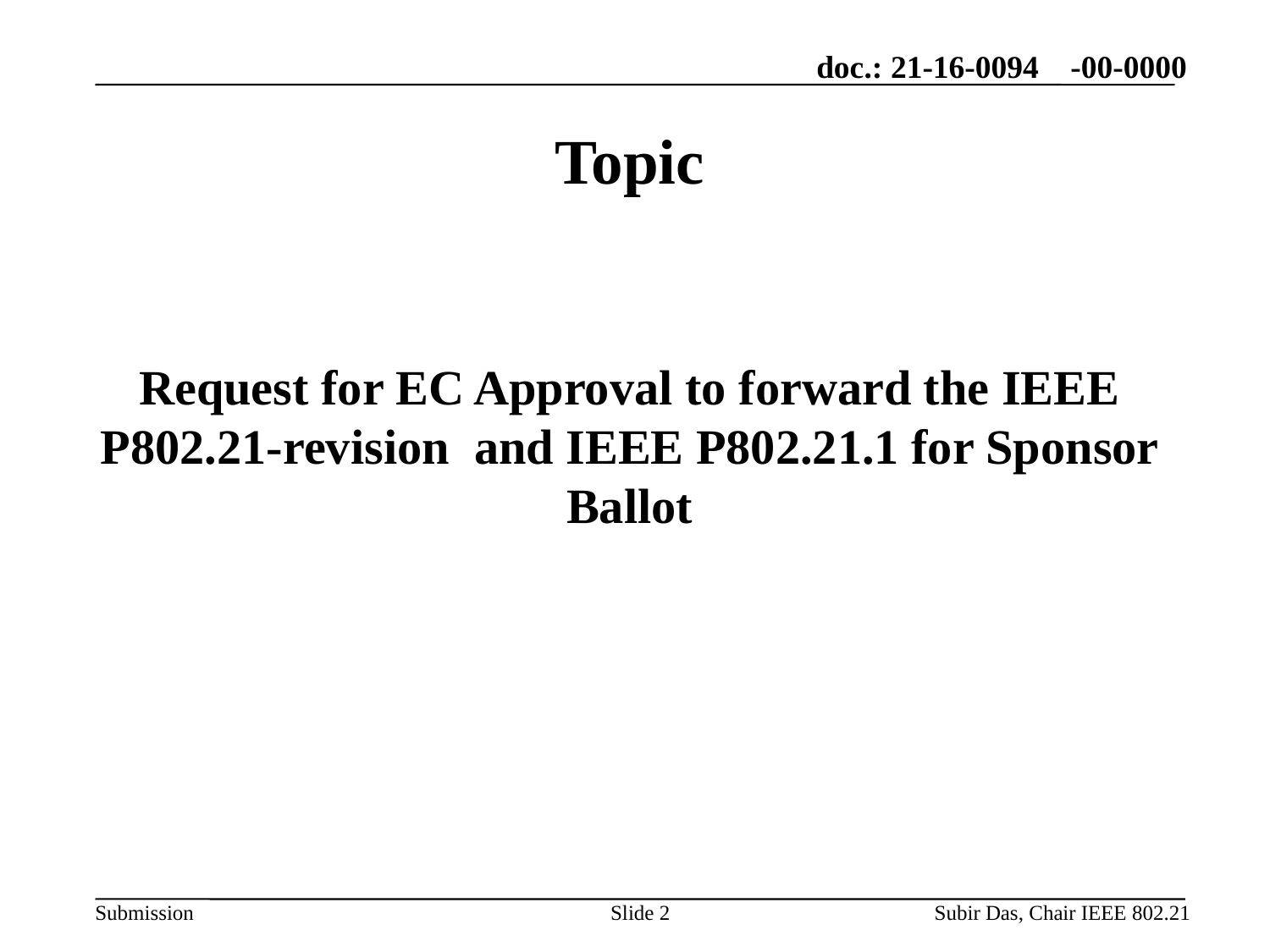

# Topic
Request for EC Approval to forward the IEEE P802.21-revision  and IEEE P802.21.1 for Sponsor Ballot
Slide 2
Subir Das, Chair IEEE 802.21